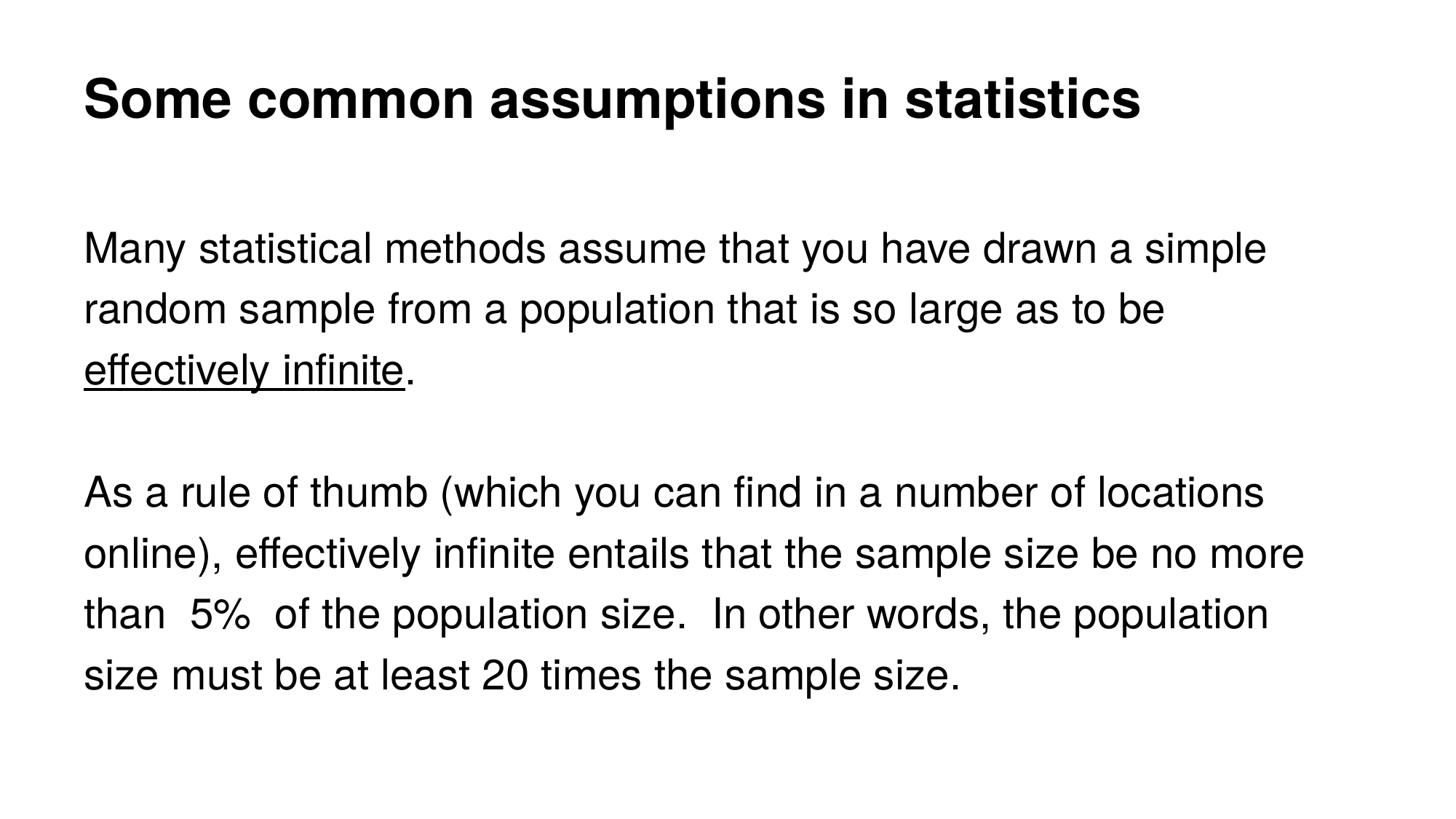

# Some common assumptions in statistics
Many statistical methods assume that you have drawn a simple random sample from a population that is so large as to be effectively infinite.

As a rule of thumb (which you can find in a number of locations online), effectively infinite entails that the sample size be no more than  5%  of the population size.  In other words, the population size must be at least 20 times the sample size.